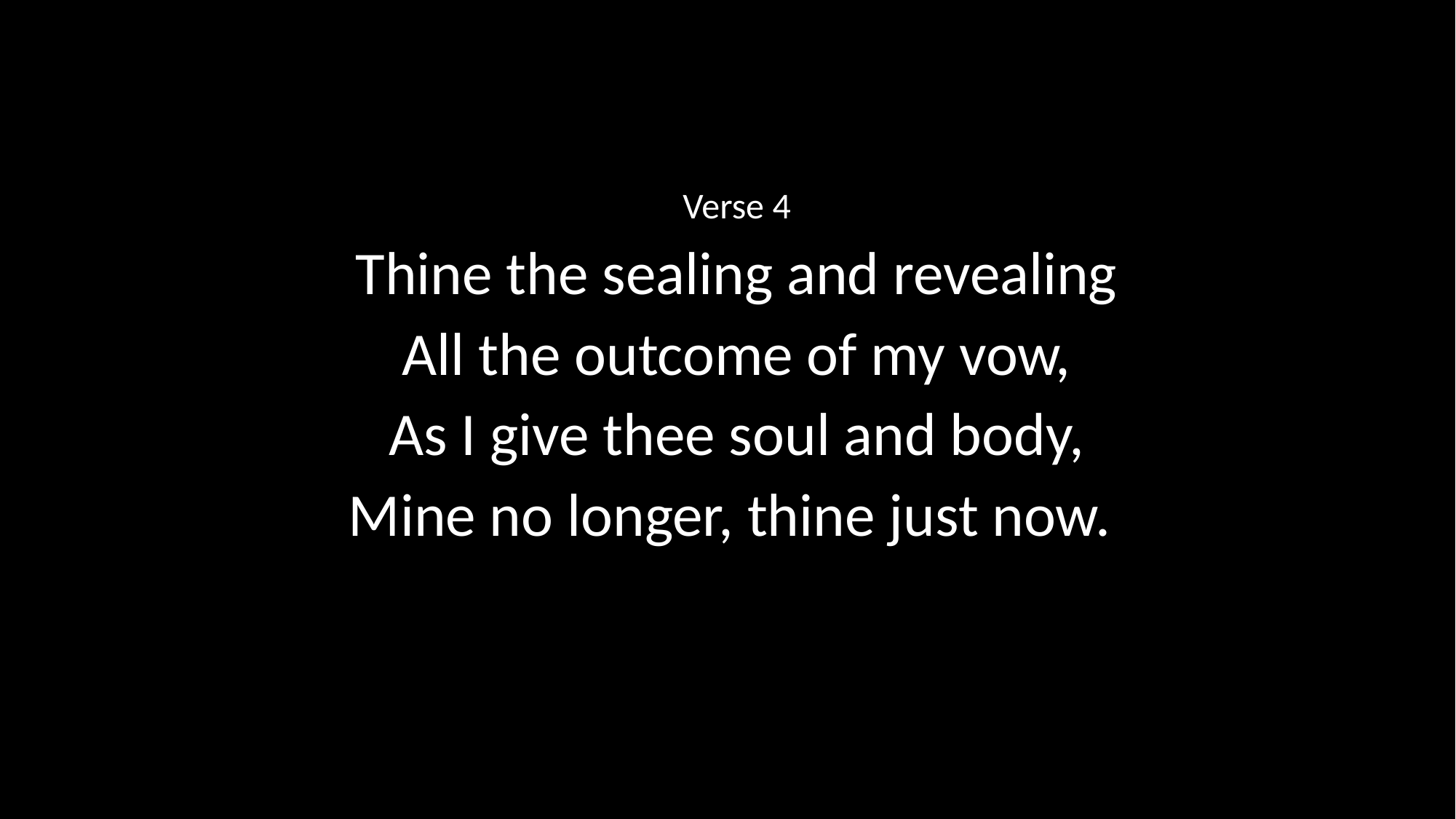

Verse 4
Thine the sealing and revealing
All the outcome of my vow,
As I give thee soul and body,
Mine no longer, thine just now.